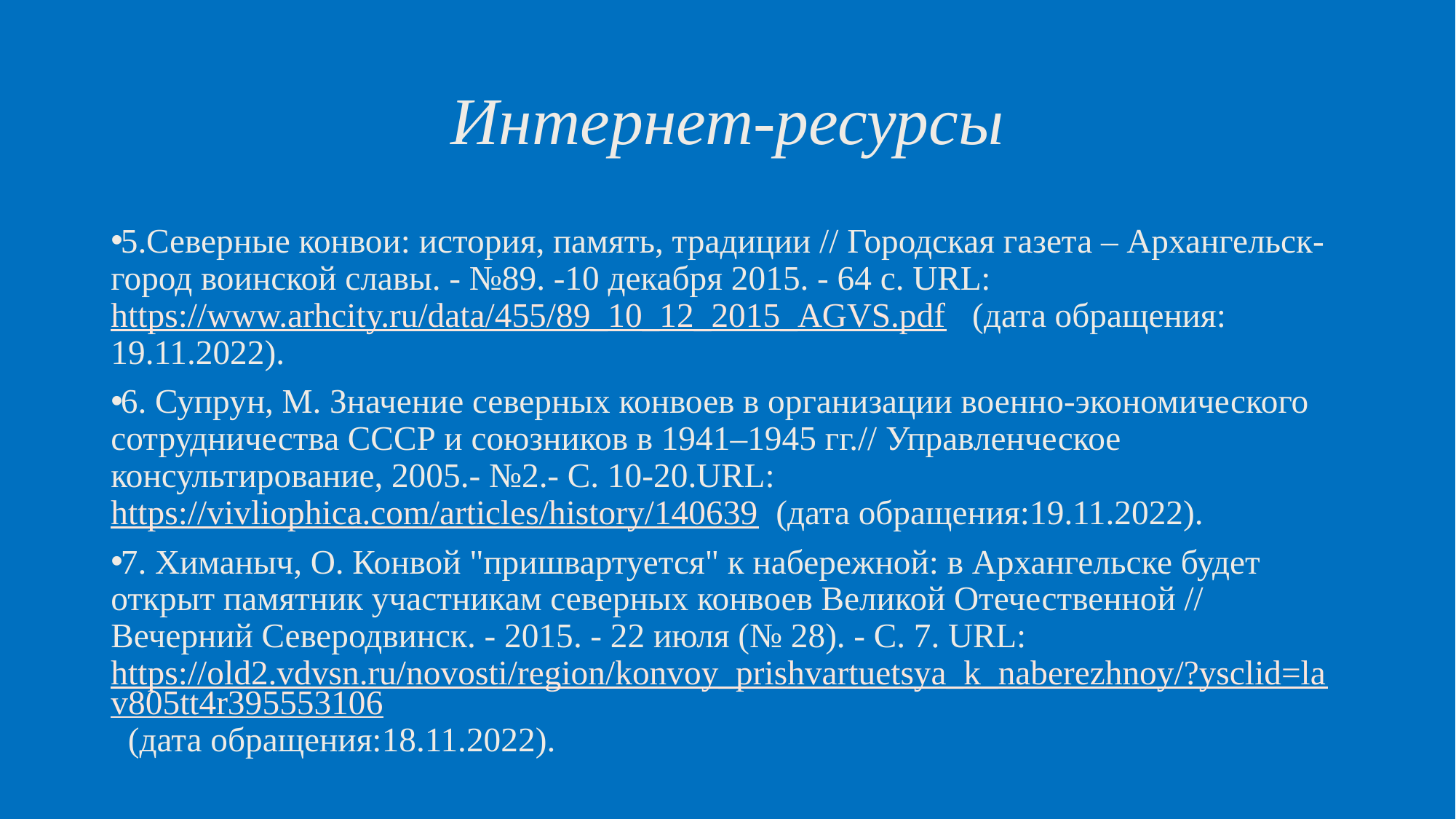

# Интернет-ресурсы
5.Северные конвои: история, память, традиции // Городская газета – Архангельск-город воинской славы. - №89. -10 декабря 2015. - 64 с. URL: https://www.arhcity.ru/data/455/89_10_12_2015_AGVS.pdf   (дата обращения: 19.11.2022).
6. Супрун, М. Значение северных конвоев в организации военно-экономического сотрудничества СССР и союзников в 1941–1945 гг.// Управленческое консультирование, 2005.- №2.- С. 10-20.URL: https://vivliophica.com/articles/history/140639  (дата обращения:19.11.2022).
7. Химаныч, О. Конвой "пришвартуется" к набережной: в Архангельске будет открыт памятник участникам северных конвоев Великой Отечественной // Вечерний Северодвинск. - 2015. - 22 июля (№ 28). - С. 7. URL: https://old2.vdvsn.ru/novosti/region/konvoy_prishvartuetsya_k_naberezhnoy/?ysclid=lav805tt4r395553106  (дата обращения:18.11.2022).